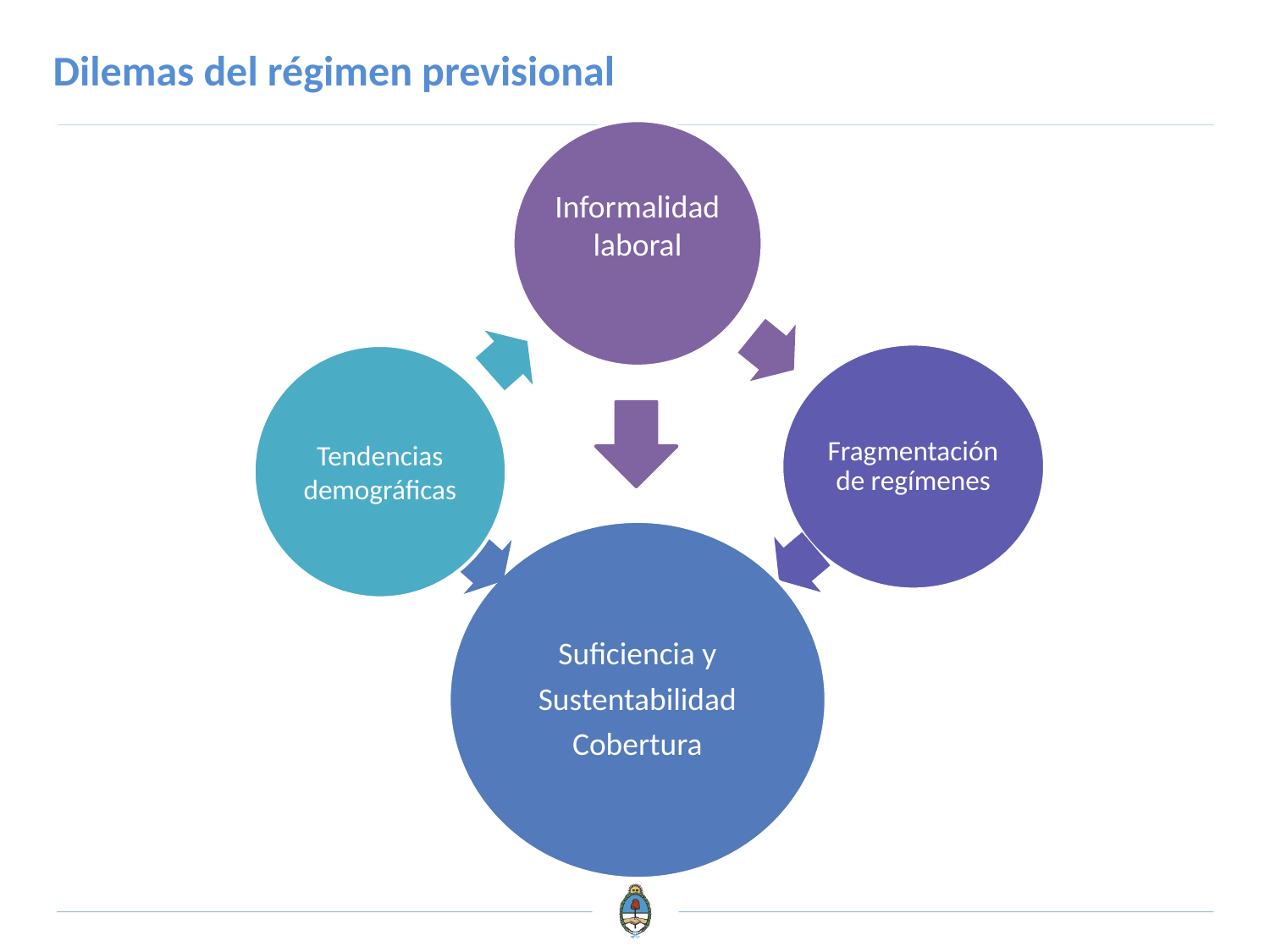

Dilemas del régimen previsional
Informalidad laboral

Fragmentación de regímenes

Suficiencia y
Sustentabilidad
Cobertura

Tendencias demográficas